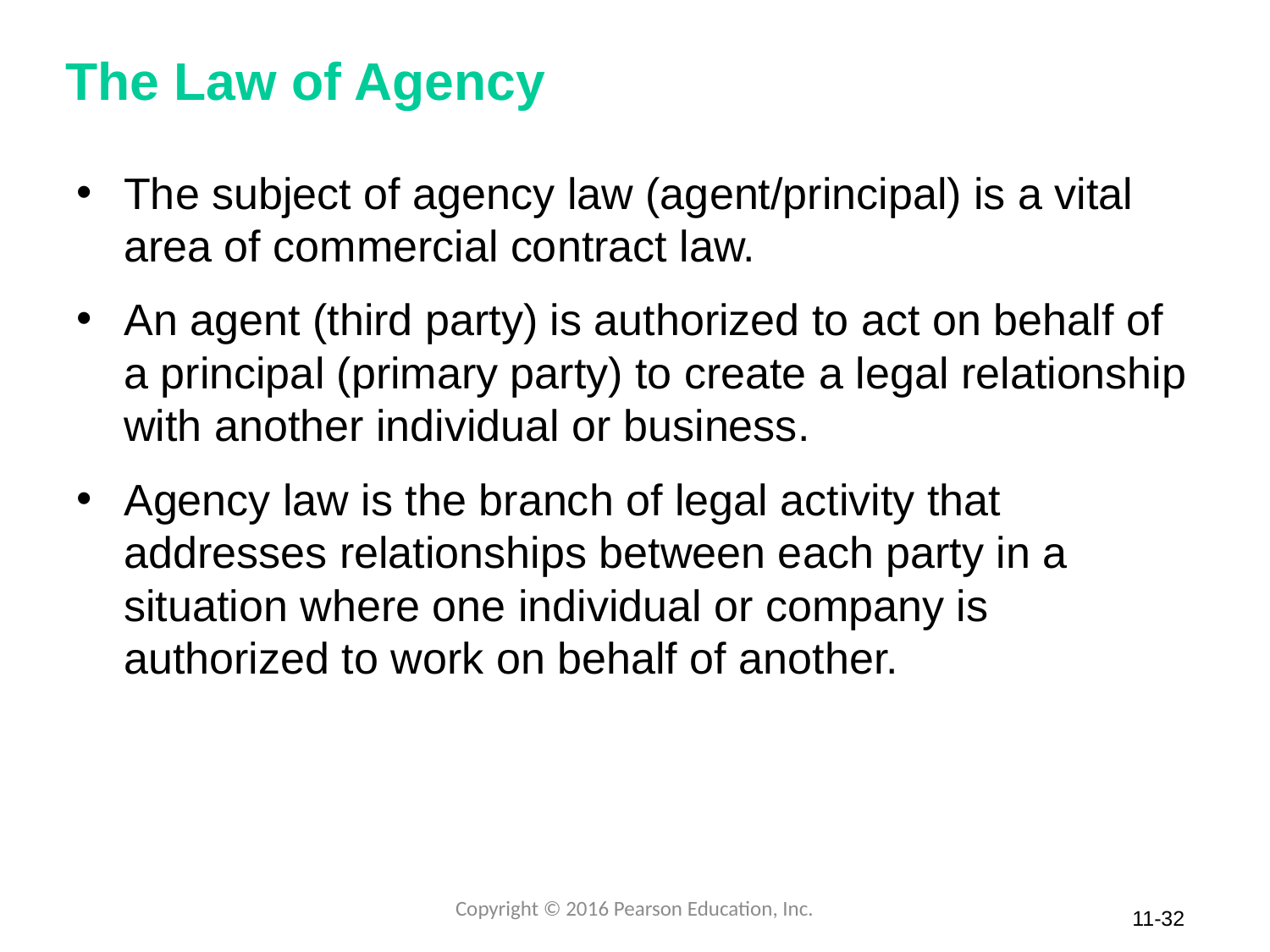

# The Law of Agency
The subject of agency law (agent/principal) is a vital area of commercial contract law.

An agent (third party) is authorized to act on behalf of a principal (primary party) to create a legal relationship with another individual or business.

Agency law is the branch of legal activity that addresses relationships between each party in a situation where one individual or company is authorized to work on behalf of another.
Copyright © 2016 Pearson Education, Inc.